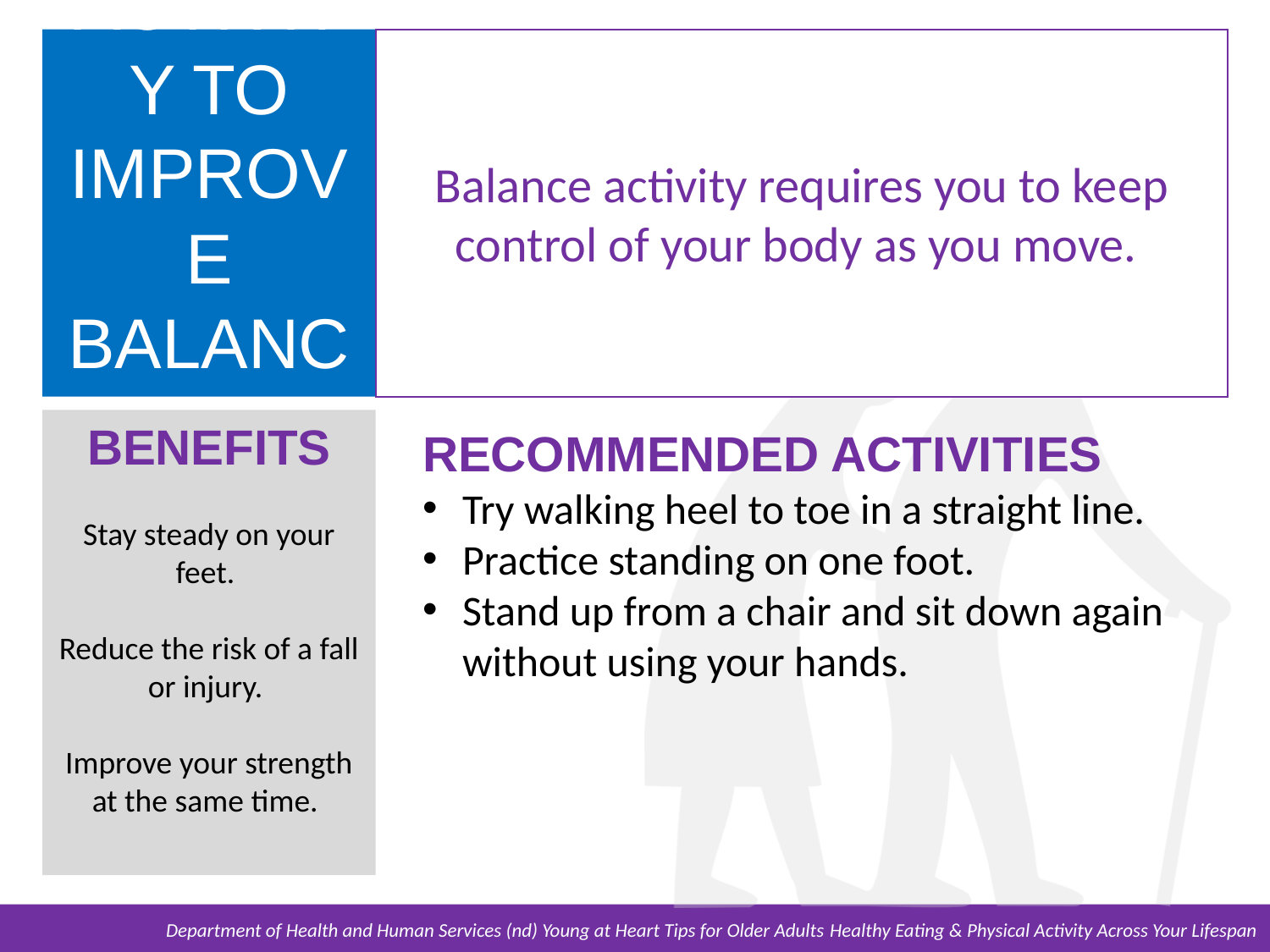

ACTIVITY TO IMPROVE BALANCE
Balance activity requires you to keep control of your body as you move.
BENEFITS

Stay steady on your feet.

Reduce the risk of a fall or injury.

Improve your strength at the same time.

RECOMMENDED ACTIVITIES
Try walking heel to toe in a straight line.
Practice standing on one foot.
Stand up from a chair and sit down again without using your hands.

Department of Health and Human Services (nd) Young at Heart Tips for Older Adults Healthy Eating & Physical Activity Across Your Lifespan